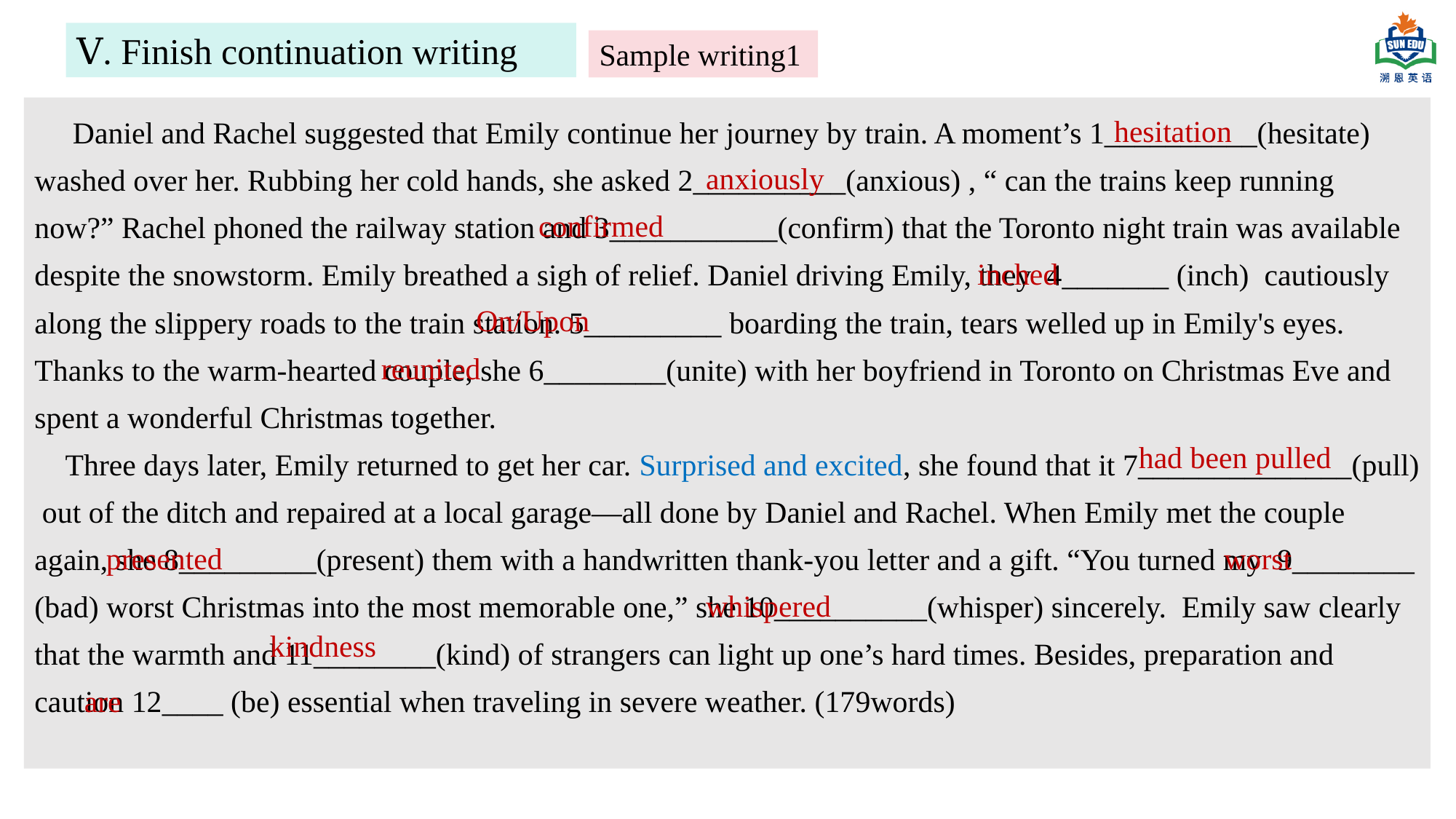

Ⅴ. Finish continuation writing
Sample writing1
     Daniel and Rachel suggested that Emily continue her journey by train. A moment’s 1__________(hesitate) washed over her. Rubbing her cold hands, she asked 2__________(anxious) , “ can the trains keep running now?” Rachel phoned the railway station and 3___________(confirm) that the Toronto night train was available despite the snowstorm. Emily breathed a sigh of relief. Daniel driving Emily, they  4_______ (inch)  cautiously along the slippery roads to the train station. 5_________ boarding the train, tears welled up in Emily's eyes. Thanks to the warm-hearted couple, she 6________(unite) with her boyfriend in Toronto on Christmas Eve and spent a wonderful Christmas together.
    Three days later, Emily returned to get her car. Surprised and excited, she found that it 7______________(pull)  out of the ditch and repaired at a local garage—all done by Daniel and Rachel. When Emily met the couple again, she 8_________(present) them with a handwritten thank-you letter and a gift. “You turned my  9________ (bad) worst Christmas into the most memorable one,” she 10__________(whisper) sincerely.  Emily saw clearly that the warmth and 11________(kind) of strangers can light up one’s hard times. Besides, preparation and caution 12____ (be) essential when traveling in severe weather. (179words)

hesitation
anxiously
 confirmed
inched
On/Upon
 reunited
had been pulled
presented
worst
whispered
kindness
 are